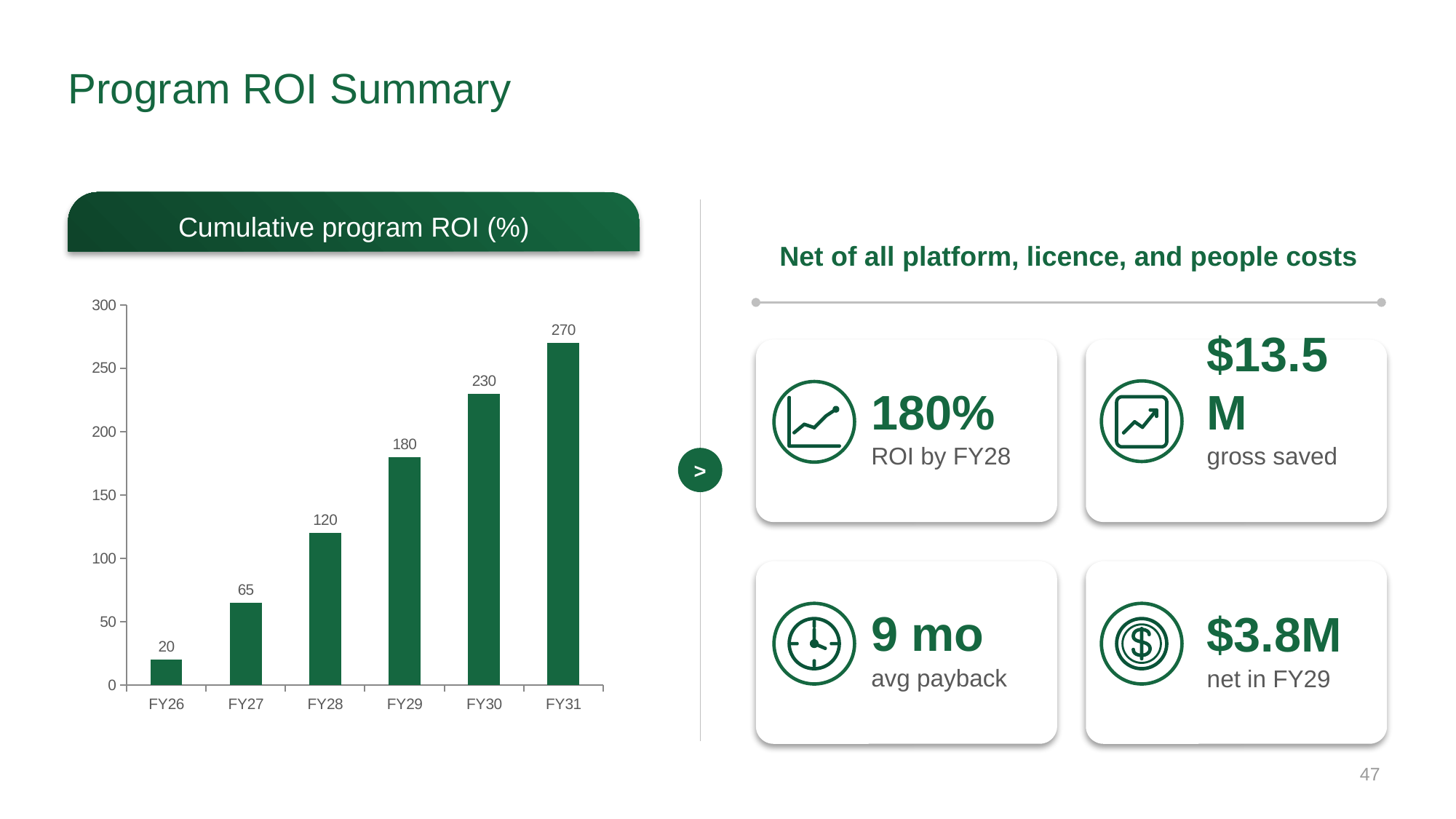

# Program ROI Summary
Cumulative program ROI (%)
>
Net of all platform, licence, and people costs

### Chart

| Category | Cumulative ROI (%) |
|---|---|
| FY26 | 20.0 |
| FY27 | 65.0 |
| FY28 | 120.0 |
| FY29 | 180.0 |
| FY30 | 230.0 |
| FY31 | 270.0 |

180%
ROI by FY28
$13.5M
gross saved

9 mo
avg payback
$3.8M
net in FY29

47